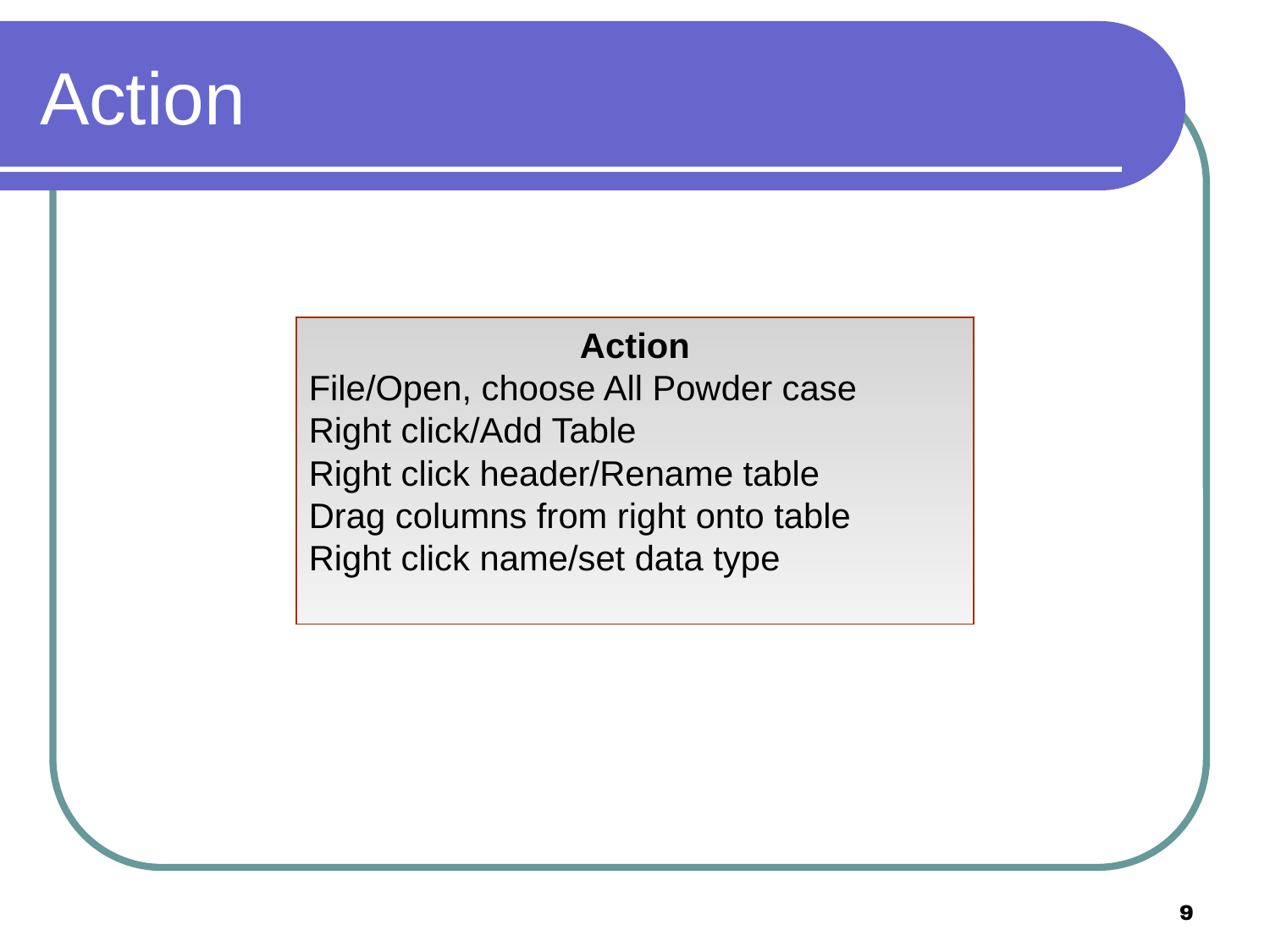

# Action
Action
File/Open, choose All Powder case
Right click/Add Table
Right click header/Rename table
Drag columns from right onto table
Right click name/set data type
9